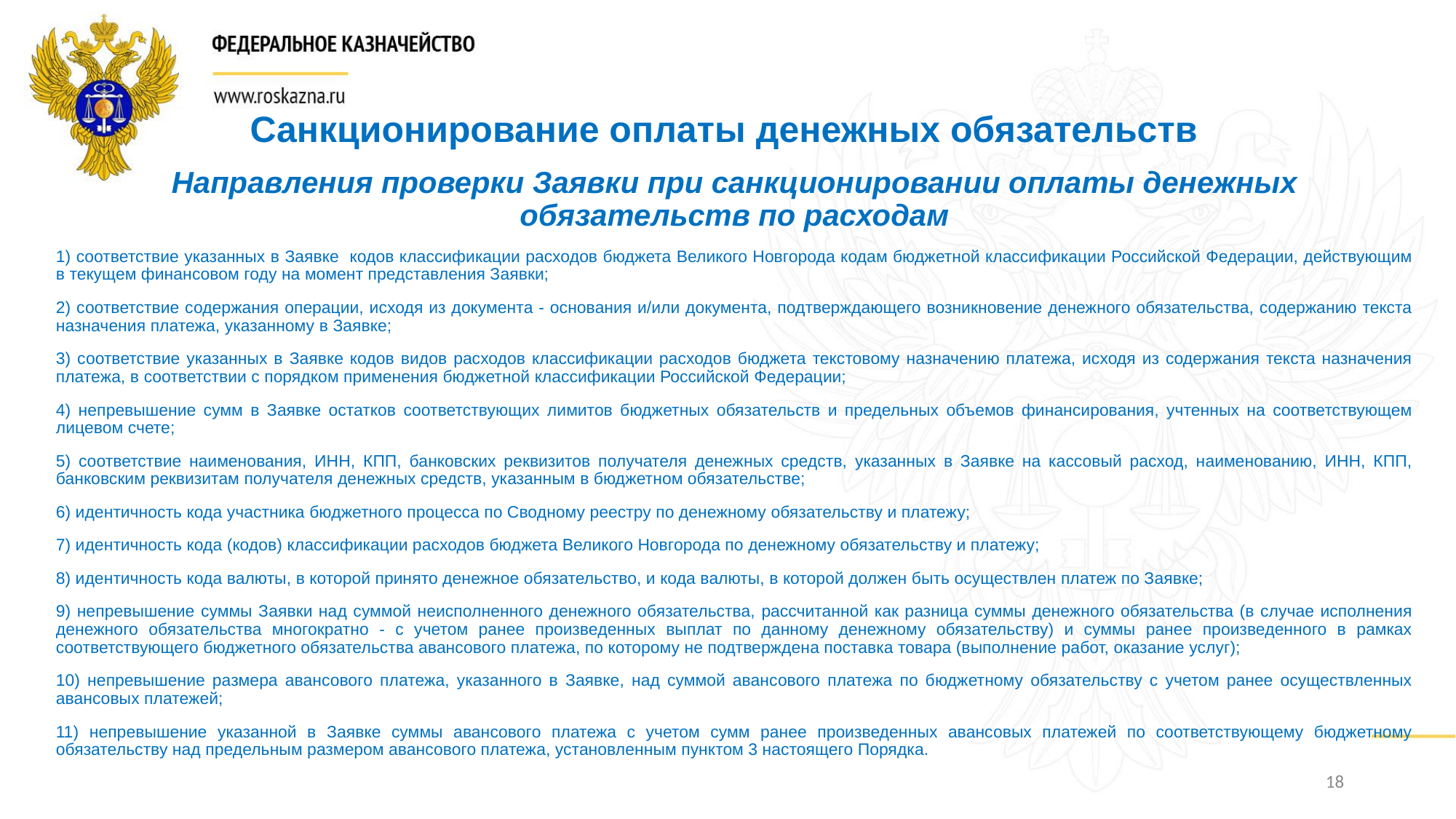

# Санкционирование оплаты денежных обязательств
Направления проверки Заявки при санкционировании оплаты денежных обязательств по расходам
1) соответствие указанных в Заявке  кодов классификации расходов бюджета Великого Новгорода кодам бюджетной классификации Российской Федерации, действующим в текущем финансовом году на момент представления Заявки;
2) соответствие содержания операции, исходя из документа - основания и/или документа, подтверждающего возникновение денежного обязательства, содержанию текста назначения платежа, указанному в Заявке;
3) соответствие указанных в Заявке кодов видов расходов классификации расходов бюджета текстовому назначению платежа, исходя из содержания текста назначения платежа, в соответствии с порядком применения бюджетной классификации Российской Федерации;
4) непревышение сумм в Заявке остатков соответствующих лимитов бюджетных обязательств и предельных объемов финансирования, учтенных на соответствующем лицевом счете;
5) соответствие наименования, ИНН, КПП, банковских реквизитов получателя денежных средств, указанных в Заявке на кассовый расход, наименованию, ИНН, КПП, банковским реквизитам получателя денежных средств, указанным в бюджетном обязательстве;
6) идентичность кода участника бюджетного процесса по Сводному реестру по денежному обязательству и платежу;
7) идентичность кода (кодов) классификации расходов бюджета Великого Новгорода по денежному обязательству и платежу;
8) идентичность кода валюты, в которой принято денежное обязательство, и кода валюты, в которой должен быть осуществлен платеж по Заявке;
9) непревышение суммы Заявки над суммой неисполненного денежного обязательства, рассчитанной как разница суммы денежного обязательства (в случае исполнения денежного обязательства многократно - с учетом ранее произведенных выплат по данному денежному обязательству) и суммы ранее произведенного в рамках соответствующего бюджетного обязательства авансового платежа, по которому не подтверждена поставка товара (выполнение работ, оказание услуг);
10) непревышение размера авансового платежа, указанного в Заявке, над суммой авансового платежа по бюджетному обязательству с учетом ранее осуществленных авансовых платежей;
11) непревышение указанной в Заявке суммы авансового платежа с учетом сумм ранее произведенных авансовых платежей по соответствующему бюджетному обязательству над предельным размером авансового платежа, установленным пунктом 3 настоящего Порядка.

18